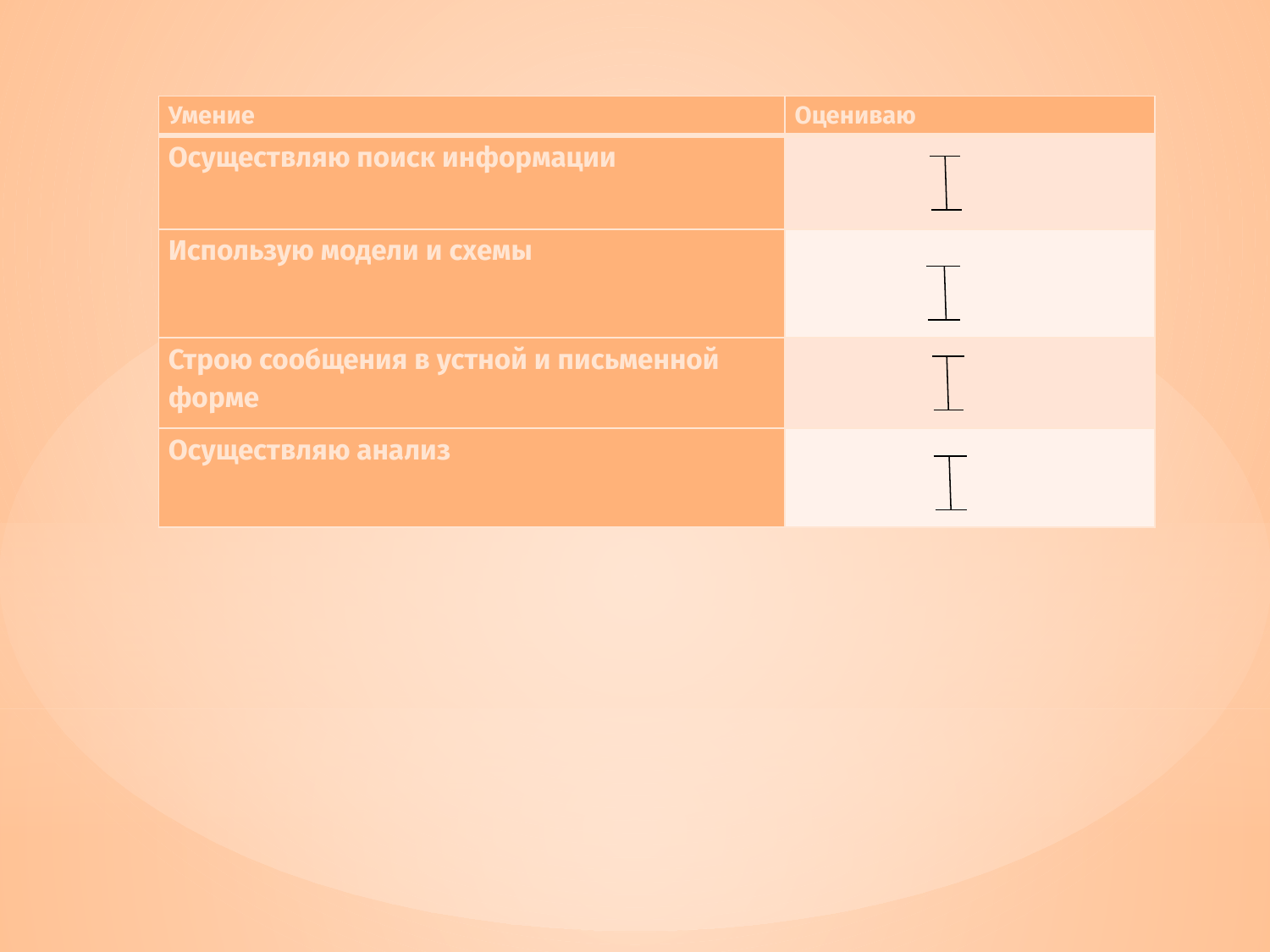

| Умение | Оцениваю |
| --- | --- |
| Осуществляю поиск информации |  |
| Использую модели и схемы |  |
| Строю сообщения в устной и письменной форме |  |
| Осуществляю анализ |  |
#